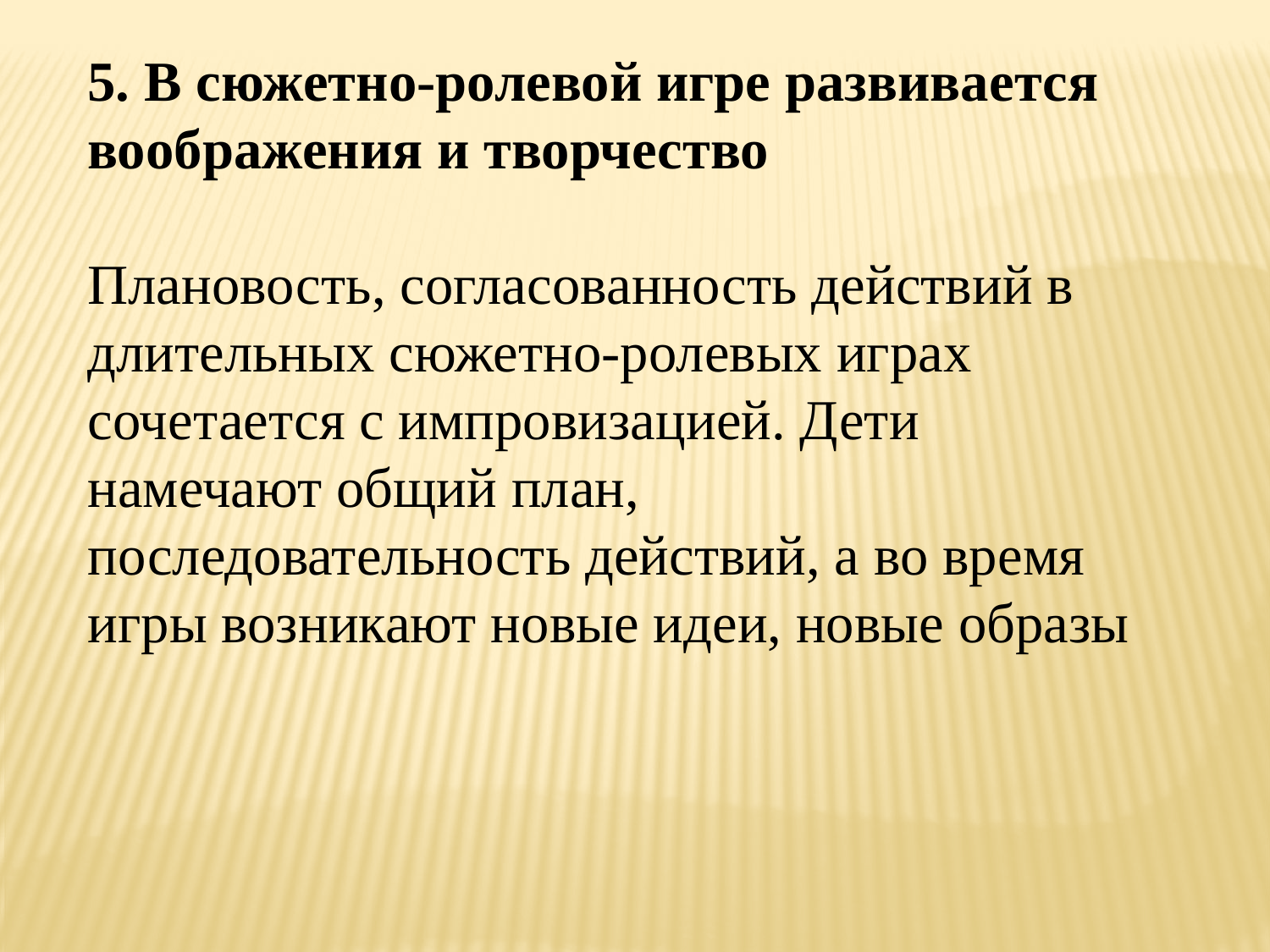

5. В сюжетно-ролевой игре развивается воображения и творчество

Плановость, согласованность действий в длительных сюжетно-ролевых играх сочетается с импровизацией. Дети намечают общий план, последовательность действий, а во время игры возникают новые идеи, новые образы